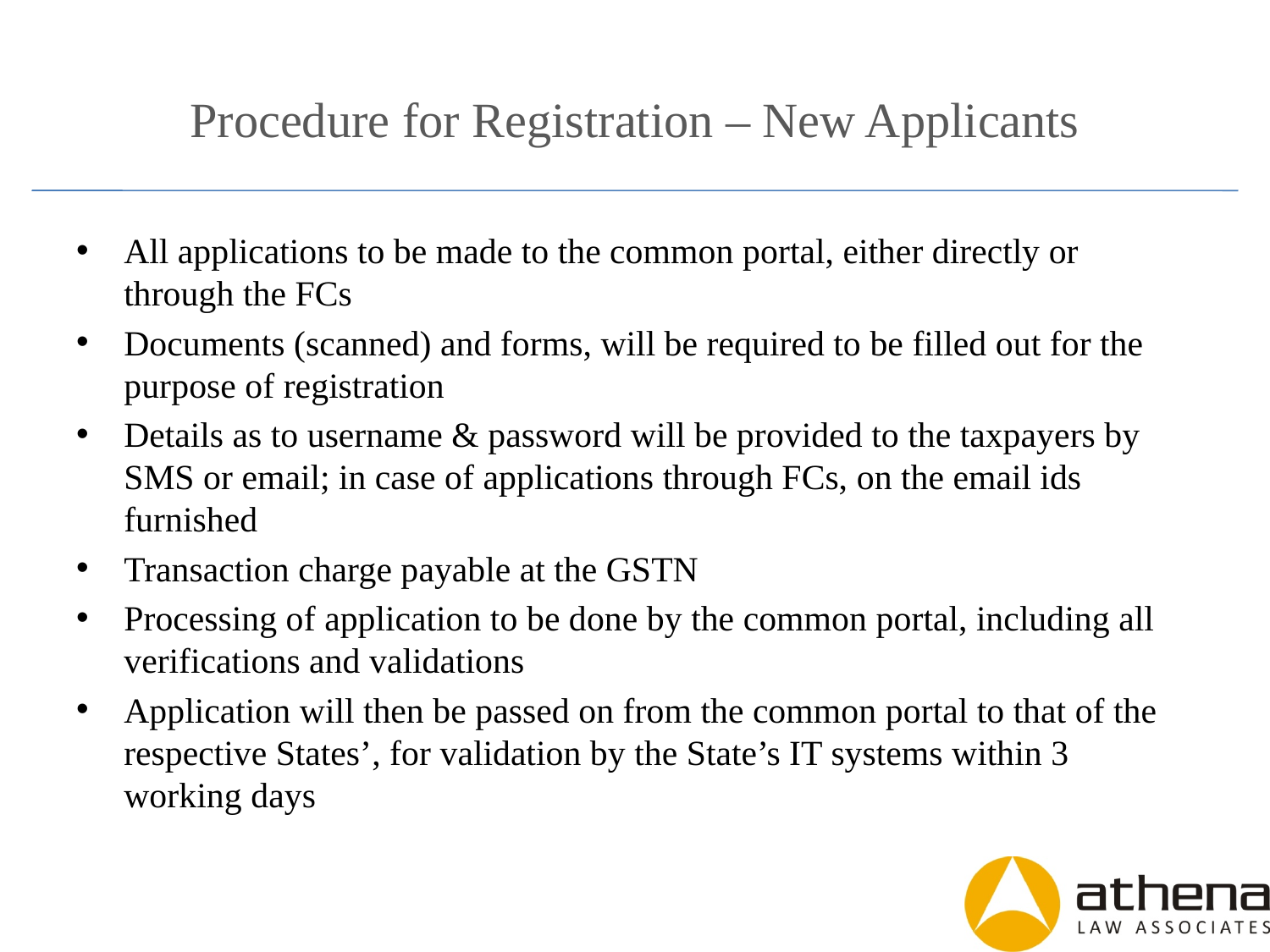

# Procedure for Registration – New Applicants
All applications to be made to the common portal, either directly or through the FCs
Documents (scanned) and forms, will be required to be filled out for the purpose of registration
Details as to username & password will be provided to the taxpayers by SMS or email; in case of applications through FCs, on the email ids furnished
Transaction charge payable at the GSTN
Processing of application to be done by the common portal, including all verifications and validations
Application will then be passed on from the common portal to that of the respective States’, for validation by the State’s IT systems within 3 working days